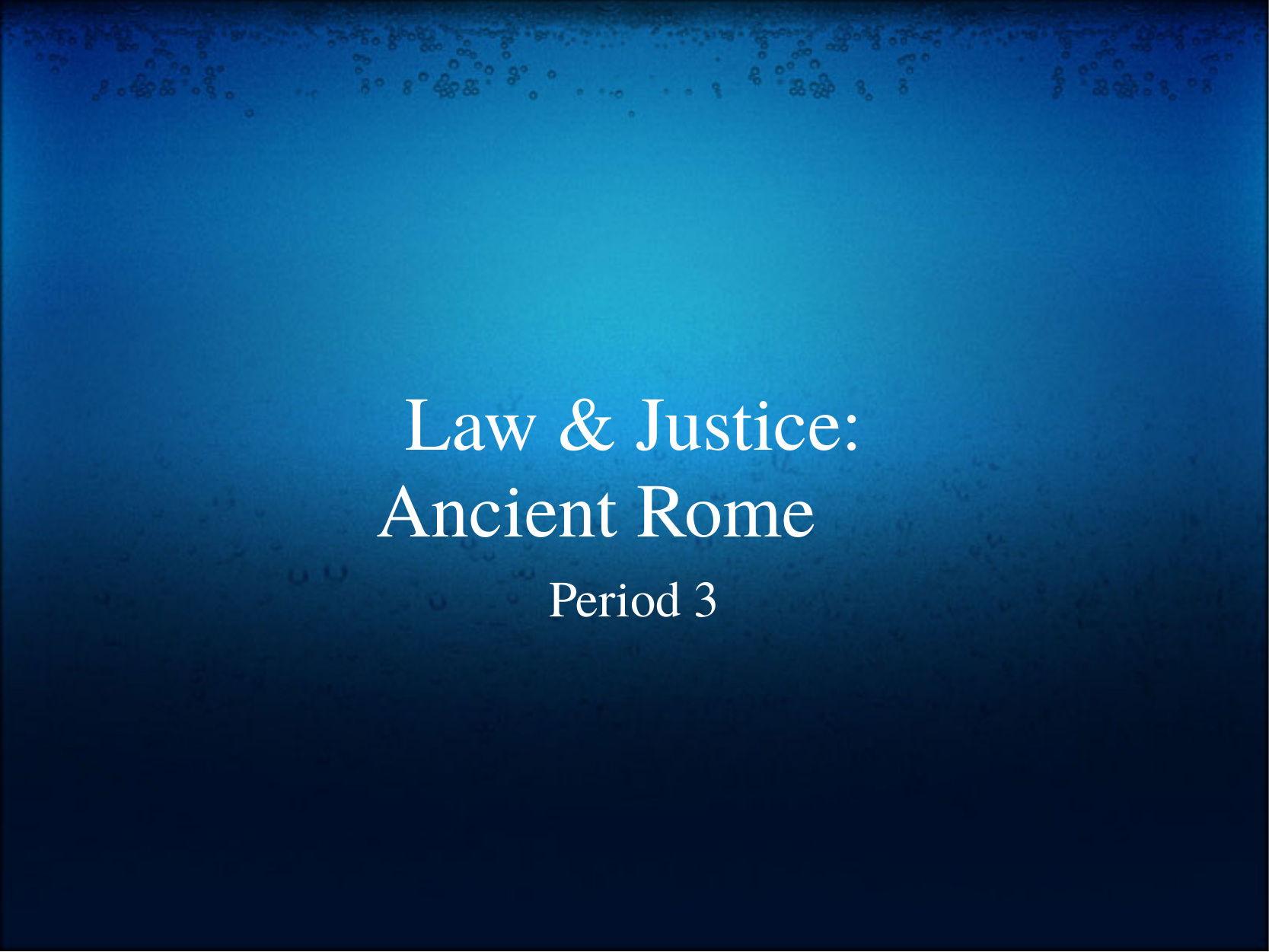

# Law & Justice: Ancient Rome
Period 3